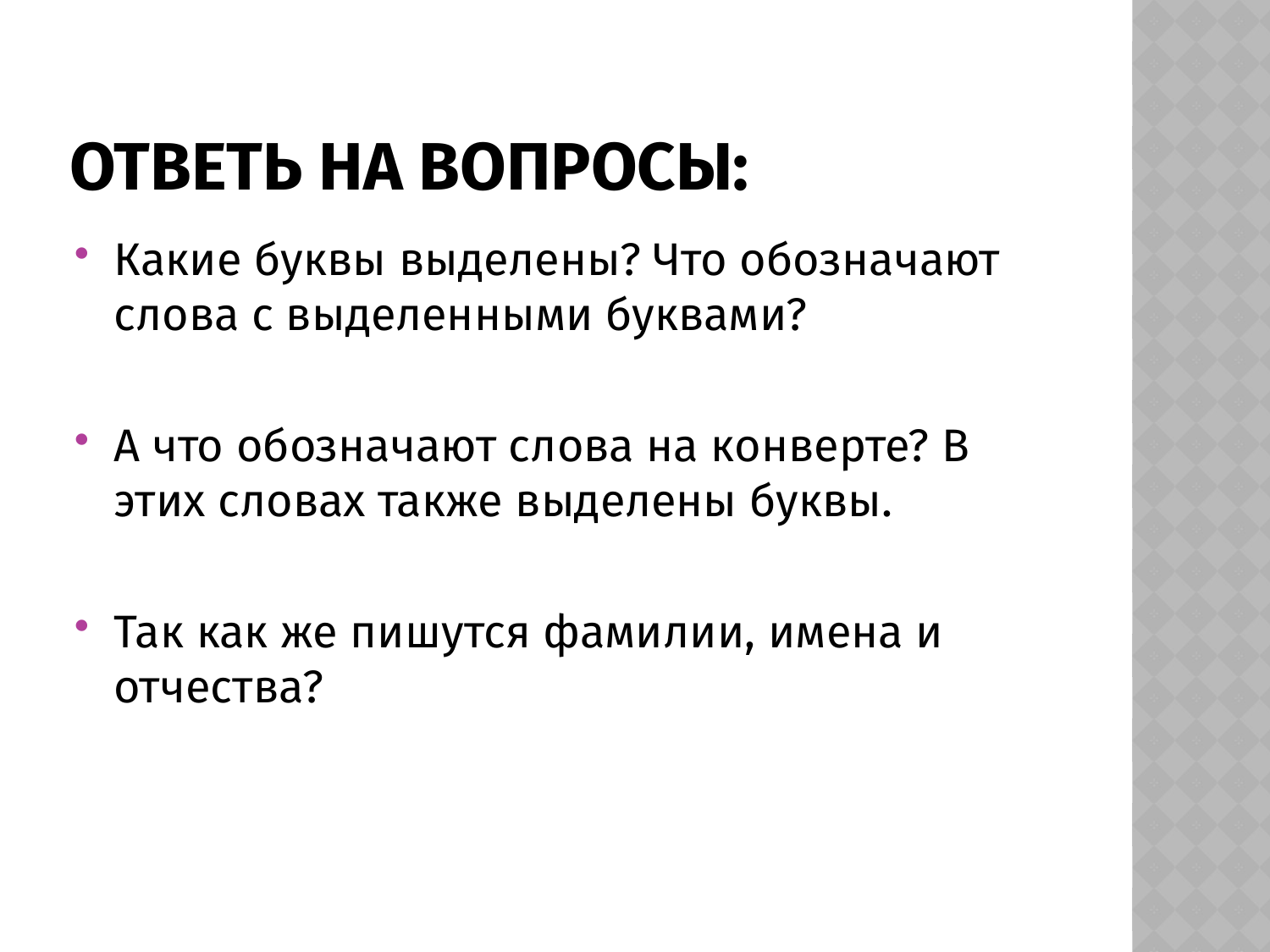

# Ответь на вопросы:
Какие буквы выделены? Что обозначают слова с выделенными буквами?

А что обозначают слова на конверте? В этих словах также выделены буквы.

Так как же пишутся фамилии, имена и отчества?